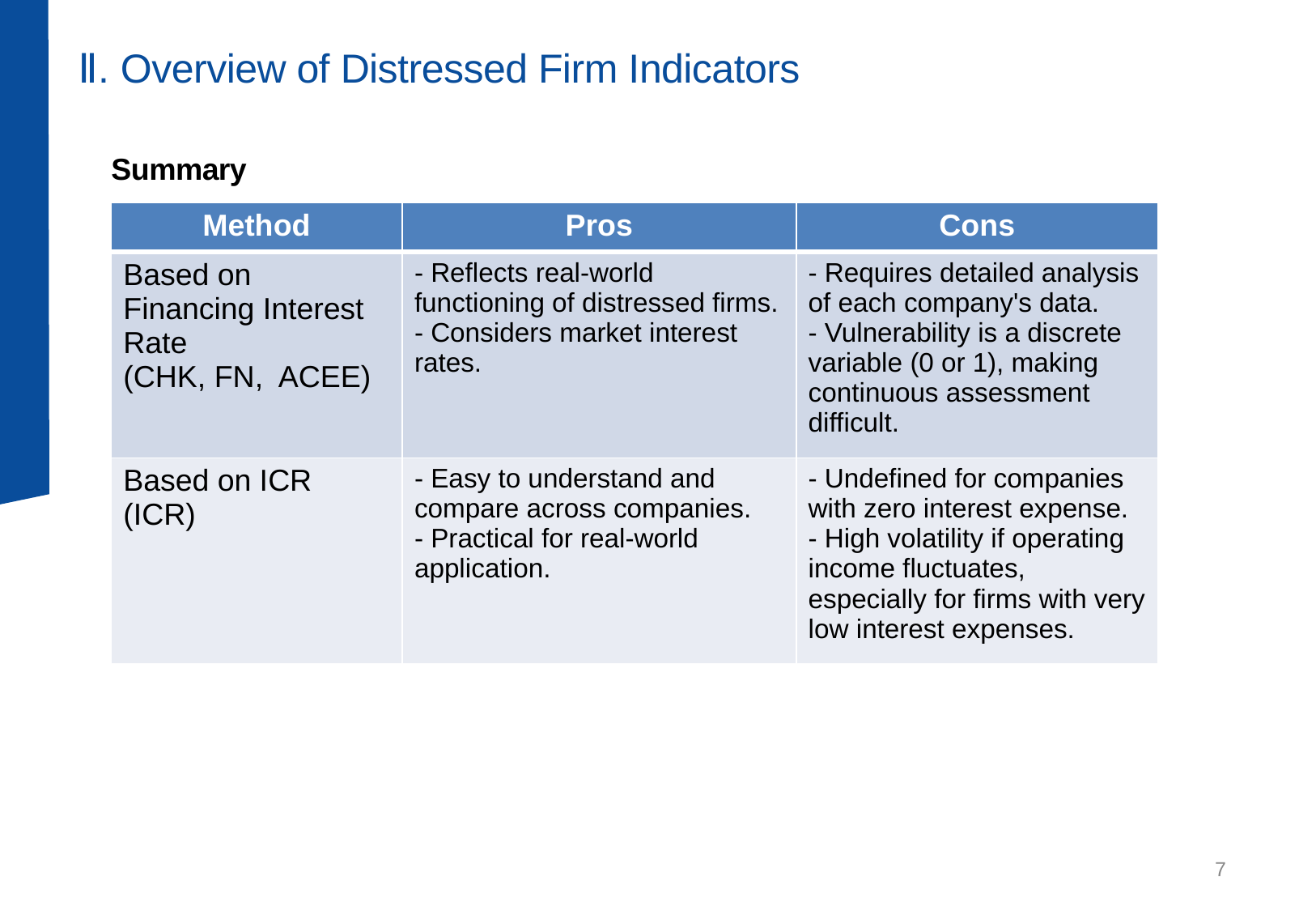

# Ⅱ. Overview of Distressed Firm Indicators Summary
| Method | Pros | Cons |
| --- | --- | --- |
| Based on Financing Interest Rate (CHK, FN, ACEE) | - Reflects real-world functioning of distressed firms. - Considers market interest rates. | - Requires detailed analysis of each company's data. - Vulnerability is a discrete variable (0 or 1), making continuous assessment difficult. |
| Based on ICR (ICR) | - Easy to understand and compare across companies. - Practical for real-world application. | - Undefined for companies with zero interest expense. - High volatility if operating income fluctuates, especially for firms with very low interest expenses. |
7